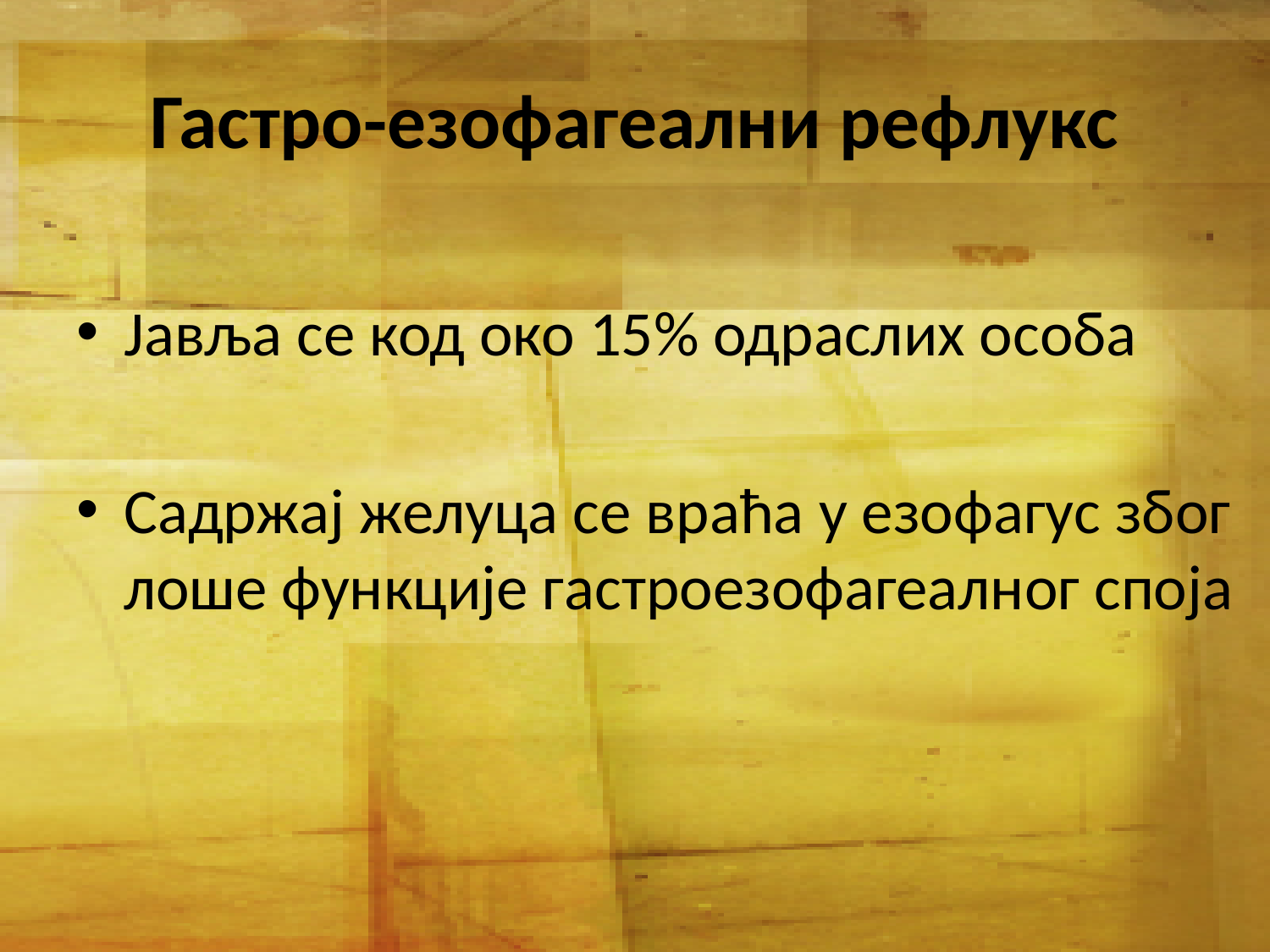

# Гастро-езофагеални рефлукс
Јавља се код око 15% одраслих особа

Садржај желуца се враћа у езофагус због лоше функције гастроезофагеалног споја